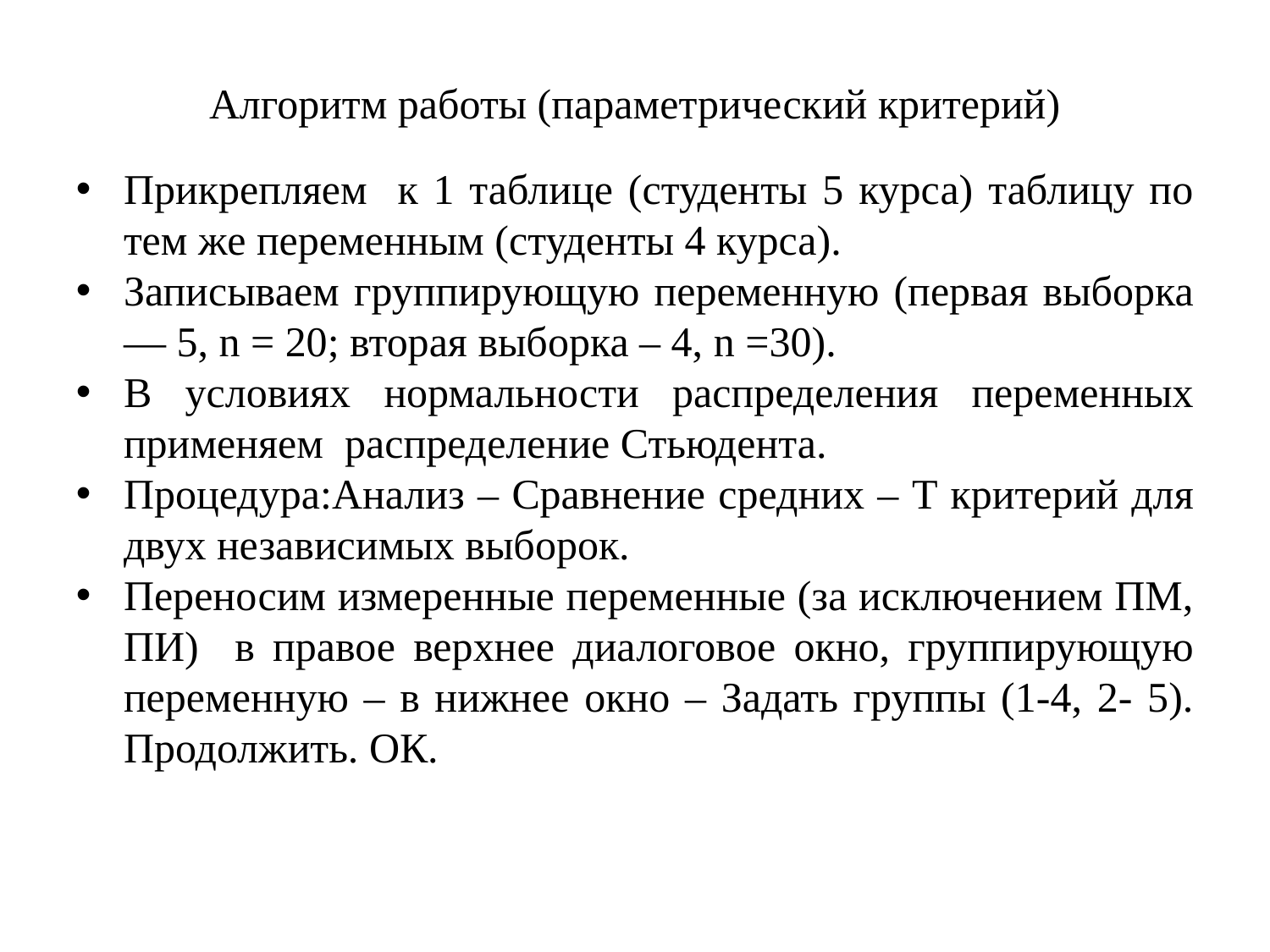

Алгоритм работы (параметрический критерий)
Прикрепляем  к 1 таблице (студенты 5 курса) таблицу по тем же переменным (студенты 4 курса).
Записываем группирующую переменную (первая выборка — 5, n = 20; вторая выборка – 4, n =30).
В условиях нормальности распределения переменных применяем  распределение Стьюдента.
Процедура:Анализ – Сравнение средних – T критерий для двух независимых выборок.
Переносим измеренные переменные (за исключением ПМ, ПИ)  в правое верхнее диалоговое окно, группирующую переменную – в нижнее окно – Задать группы (1-4, 2- 5). Продолжить. ОК.